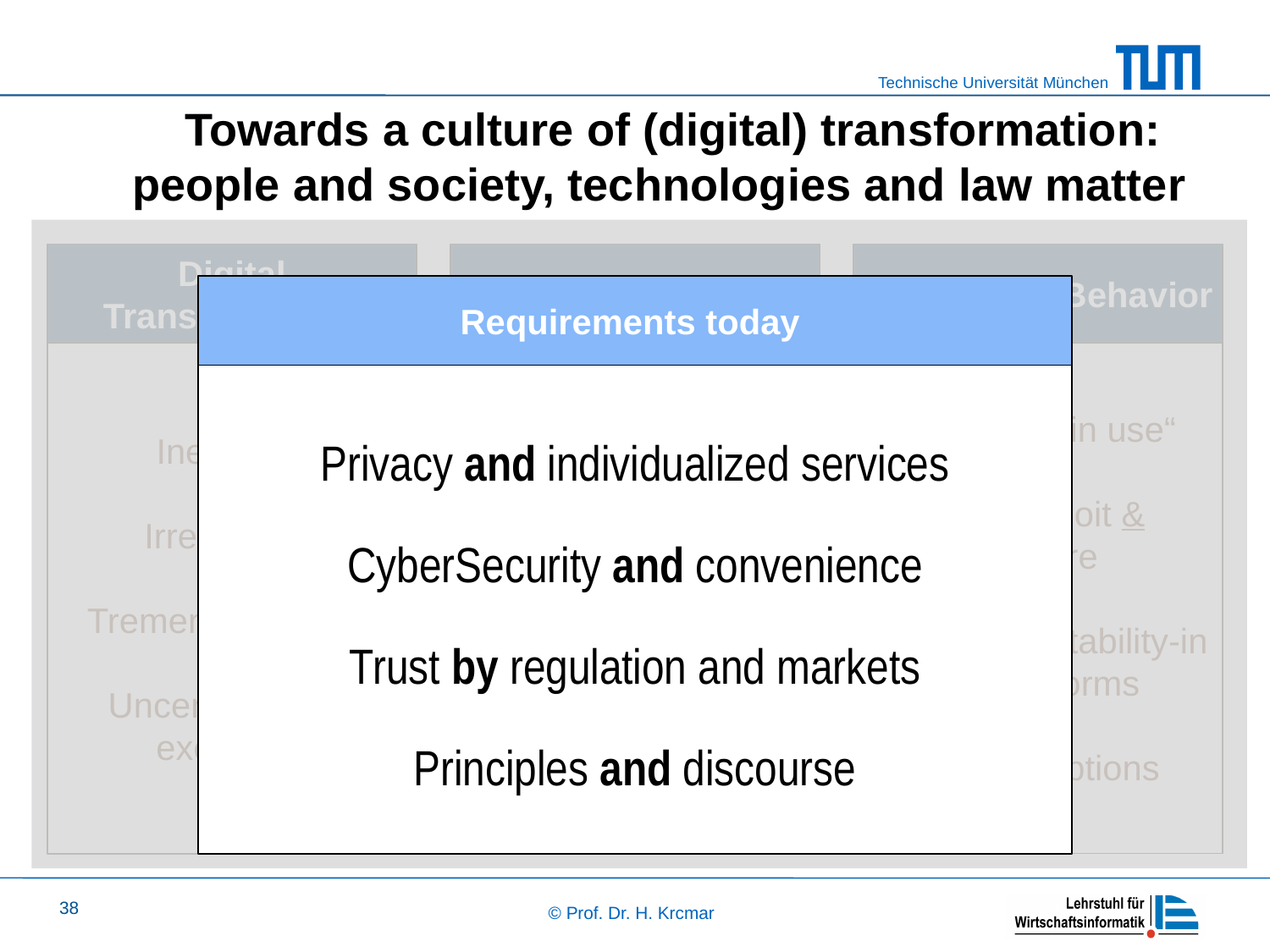

# Towards a culture of (digital) transformation: people and society, technologies and law matter

Digital Transformation
Explanatory Model
Service Dominant Logic
Ambidexterity
Open innovation     on platforms
Real Options            in the portfolio
Leadership Behavior
Act „Value in use“
Live Exploit & Explore
Speed-on&Stability-in the platforms
Explore options
Requirements today

Privacy and individualized services
CyberSecurity and convenience
Trust by regulation and markets
Principles and discourse

Inevitable
Irreversible
Tremendously fast
Uncertain in the execution